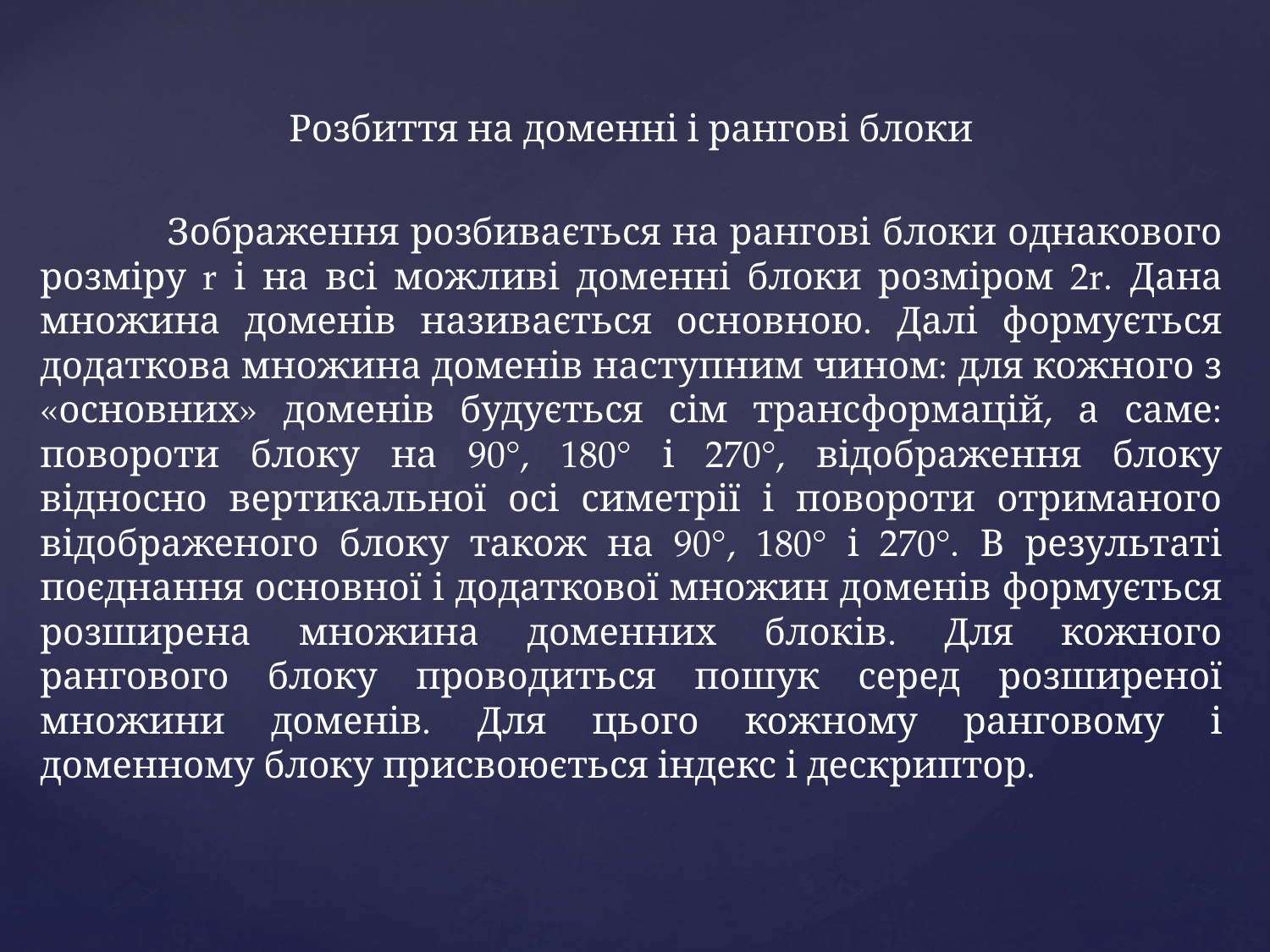

Розбиття на доменні і рангові блоки

	Зображення розбивається на рангові блоки однакового розміру r і на всі можливі доменні блоки розміром 2r. Дана множина доменів називається основною. Далі формується додаткова множина доменів наступним чином: для кожного з «основних» доменів будується сім трансформацій, а саме: повороти блоку на 90°, 180° і 270°, відображення блоку відносно вертикальної осі симетрії і повороти отриманого відображеного блоку також на 90°, 180° і 270°. В результаті поєднання основної і додаткової множин доменів формується розширена множина доменних блоків. Для кожного рангового блоку проводиться пошук серед розширеної множини доменів. Для цього кожному ранговому і доменному блоку присвоюється індекс і дескриптор.